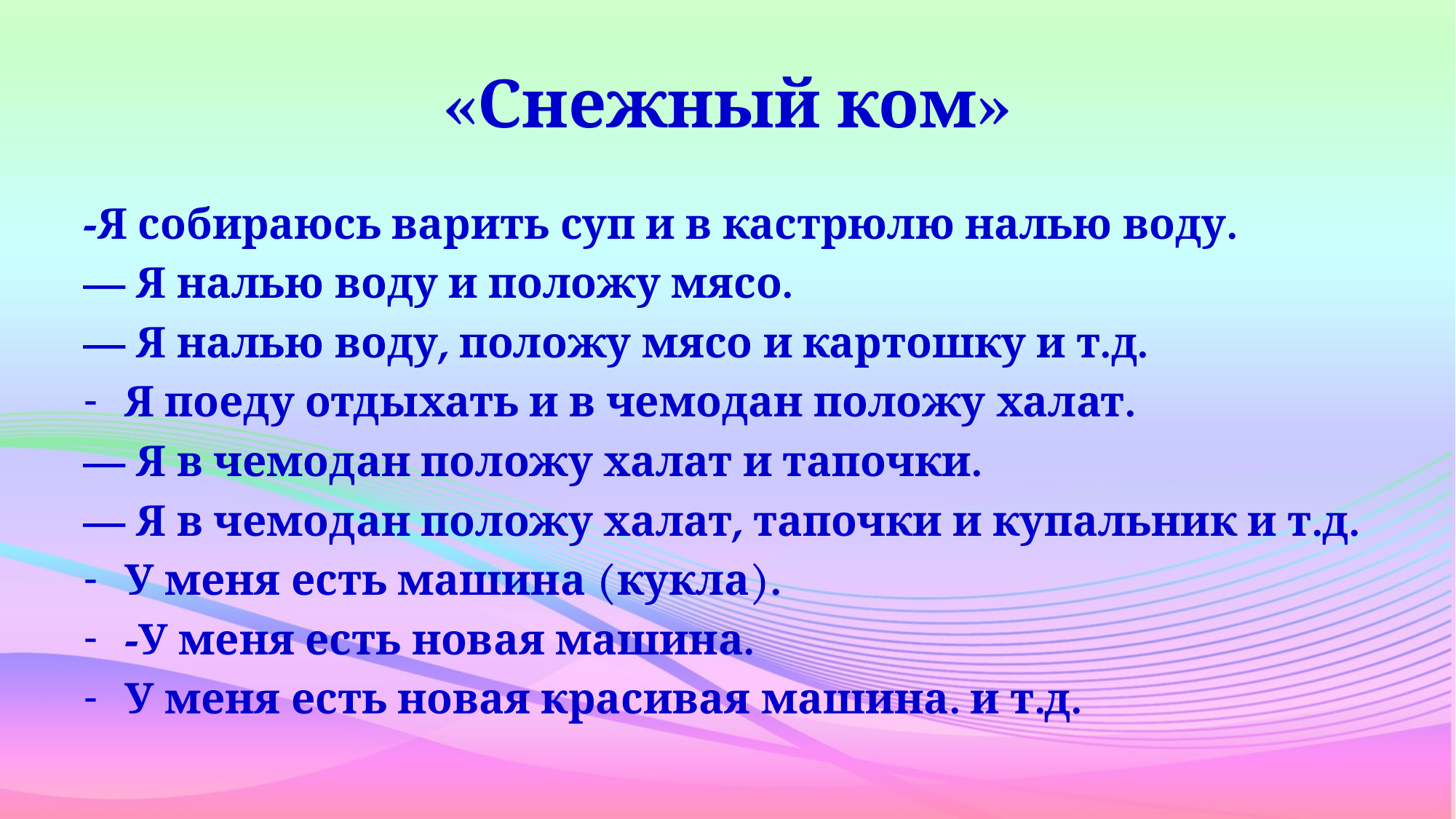

# «Снежный ком»
-Я собираюсь варить суп и в кастрюлю налью воду.
— Я налью воду и положу мясо.
— Я налью воду, положу мясо и картошку и т.д.
Я поеду отдыхать и в чемодан положу халат.
— Я в чемодан положу халат и тапочки.
— Я в чемодан положу халат, тапочки и купальник и т.д.
У меня есть машина (кукла).
-У меня есть новая машина.
У меня есть новая красивая машина. и т.д.